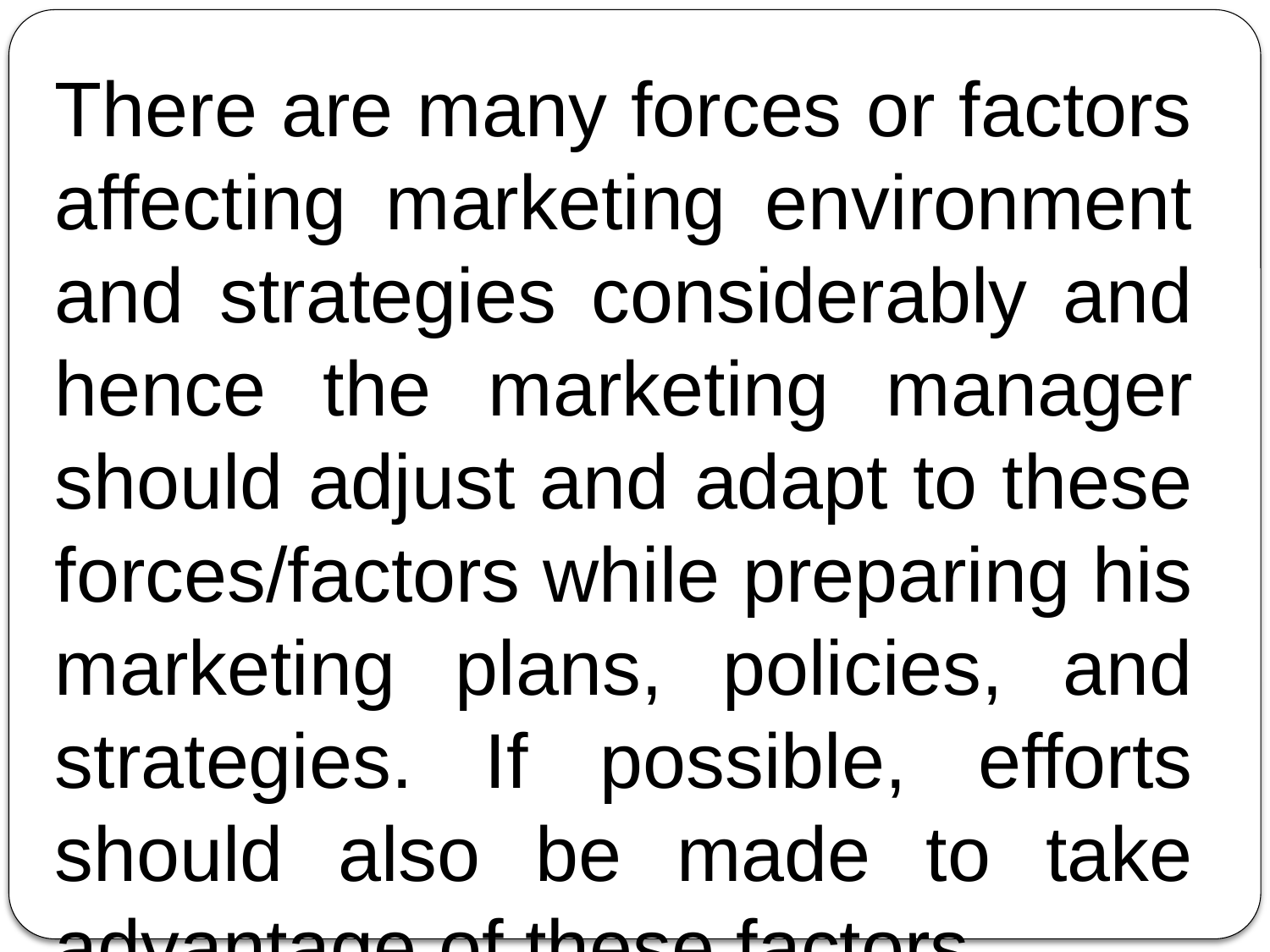

There are many forces or factors affecting marketing environment and strategies considerably and hence the marketing manager should adjust and adapt to these forces/factors while preparing his marketing plans, policies, and strategies. If possible, efforts should also be made to take advantage of these factors